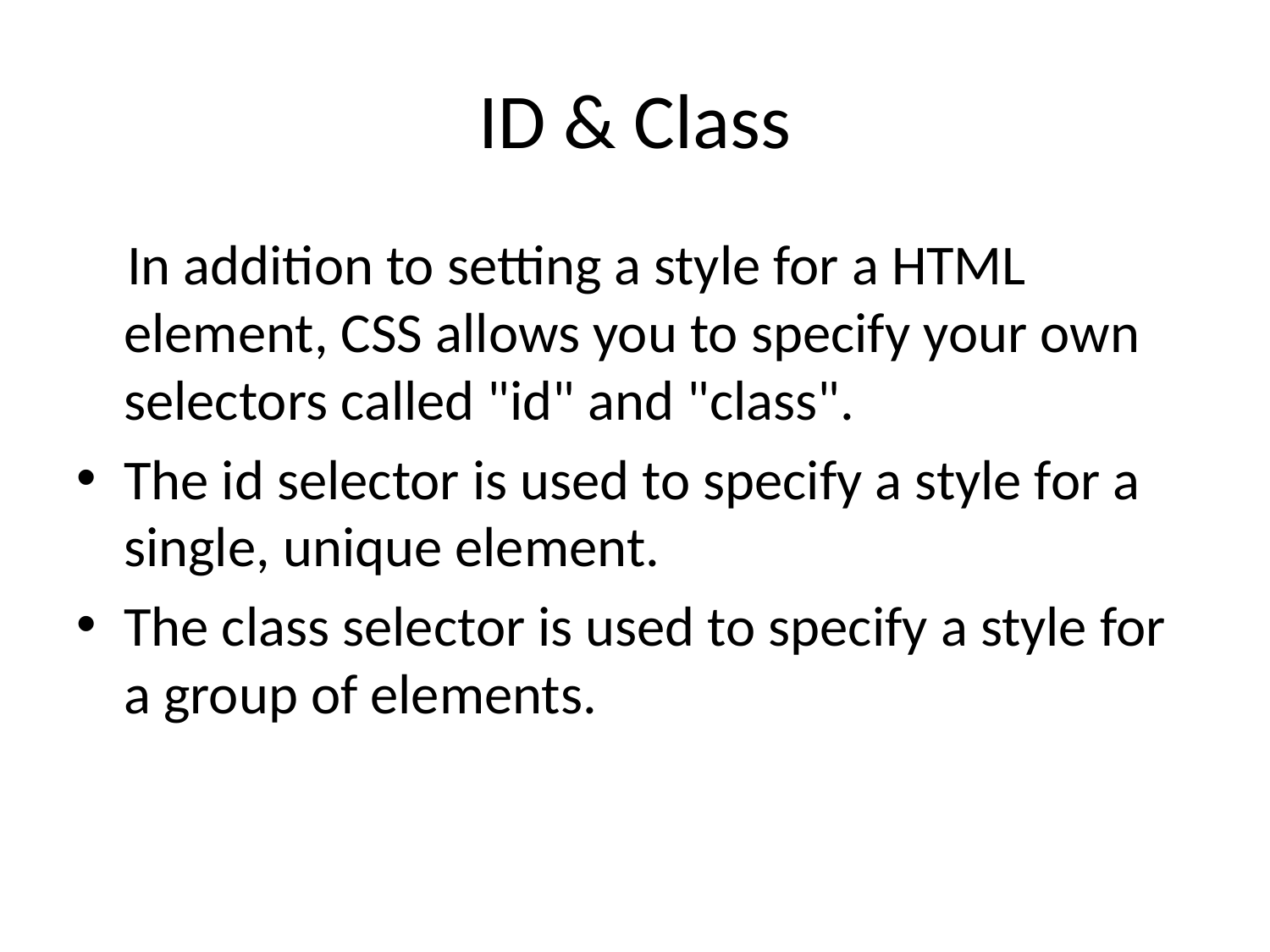

# ID & Class
    In addition to setting a style for a HTML element, CSS allows you to specify your own selectors called "id" and "class".
The id selector is used to specify a style for a single, unique element.
The class selector is used to specify a style for a group of elements.